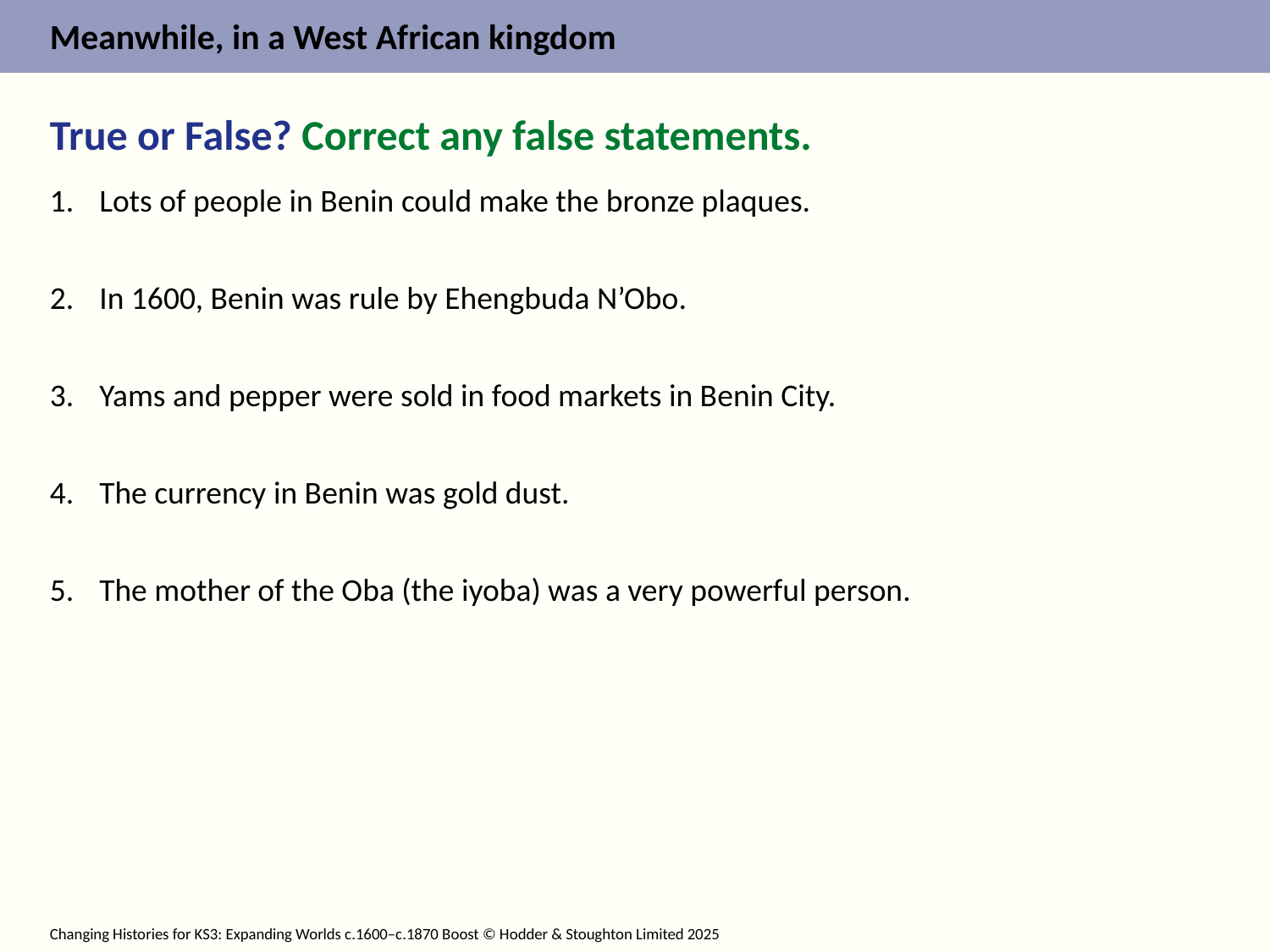

True or False? Correct any false statements.
1.	Lots of people in Benin could make the bronze plaques.

In 1600, Benin was rule by Ehengbuda N’Obo.

Yams and pepper were sold in food markets in Benin City.

The currency in Benin was gold dust.

The mother of the Oba (the iyoba) was a very powerful person.